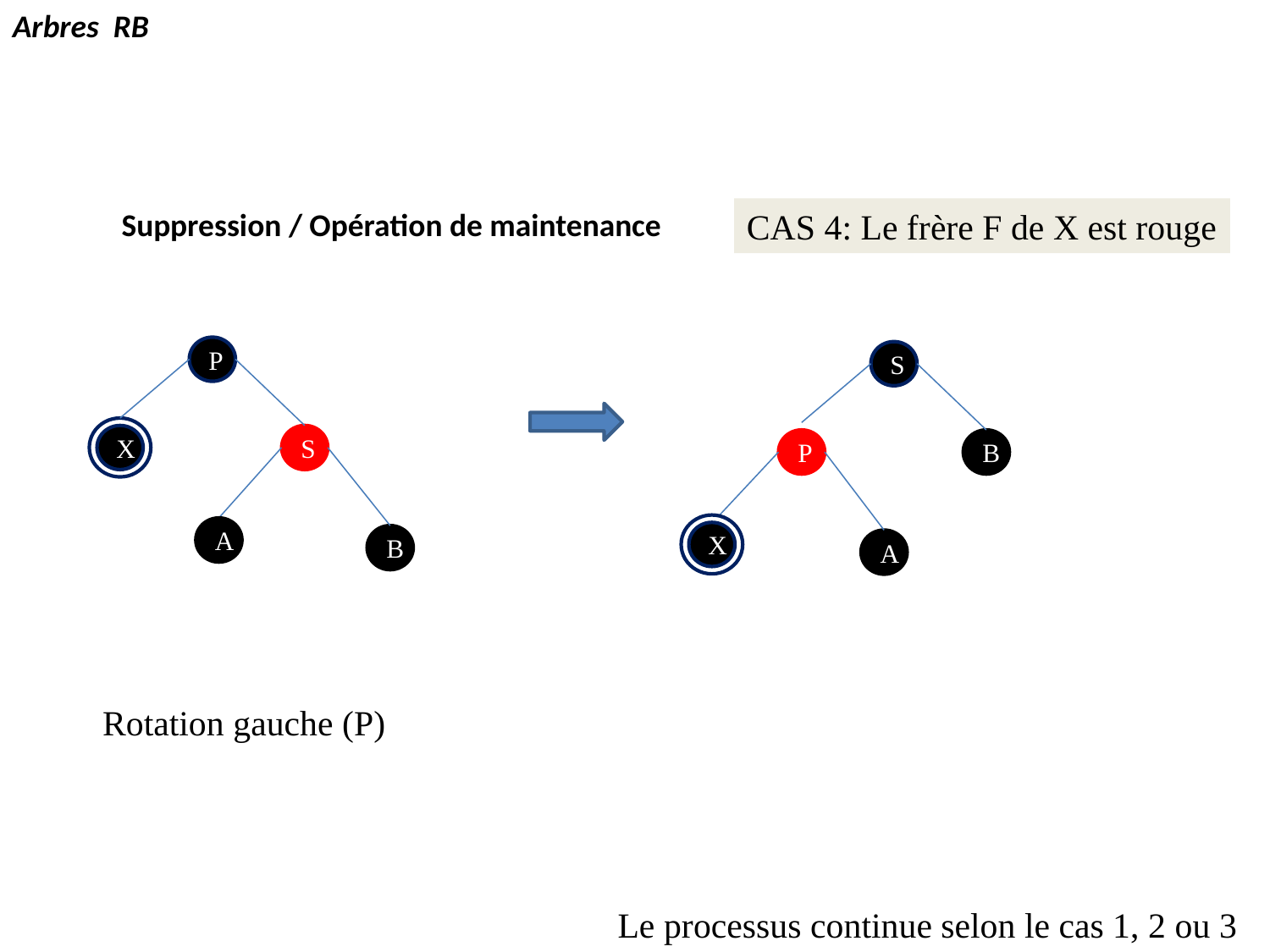

Arbres  RB
Suppression / Opération de maintenance
CAS 4: Le frère F de X est rouge
P
P
X
S
A
B
S
P
B
P
X
A

Rotation gauche (P)
Le processus continue selon le cas 1, 2 ou 3